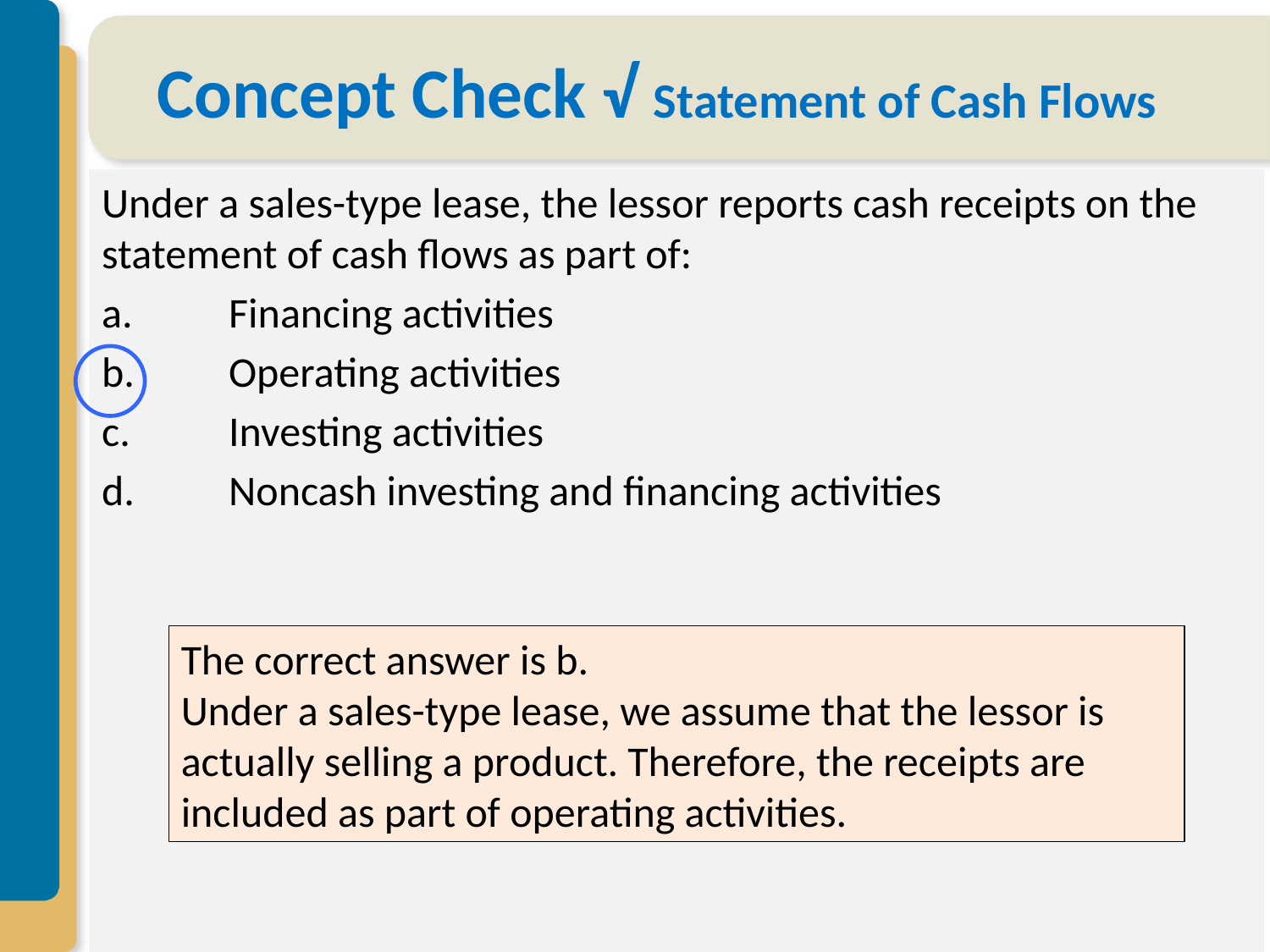

# Concept Check √ Statement of Cash Flows
Under a sales-type lease, the lessor reports cash receipts on the statement of cash flows as part of:
a.	Financing activities
b.	Operating activities
c.	Investing activities
d.	Noncash investing and financing activities

The correct answer is b.
Under a sales-type lease, we assume that the lessor is actually selling a product. Therefore, the receipts are included as part of operating activities.